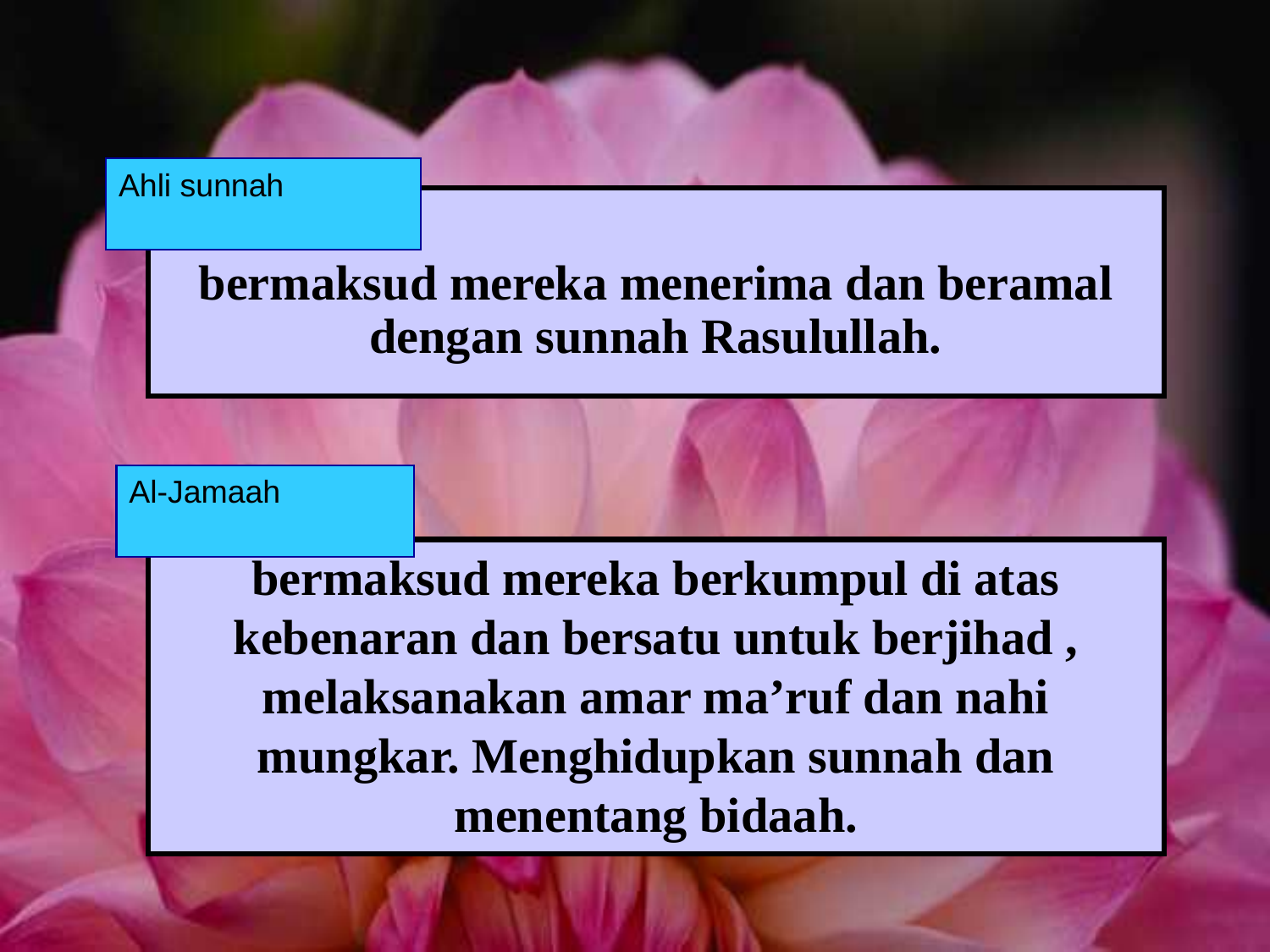

Ahli sunnah

bermaksud mereka menerima dan beramal dengan sunnah Rasulullah.
Al-Jamaah
bermaksud mereka berkumpul di atas kebenaran dan bersatu untuk berjihad , melaksanakan amar ma’ruf dan nahi mungkar. Menghidupkan sunnah dan menentang bidaah.